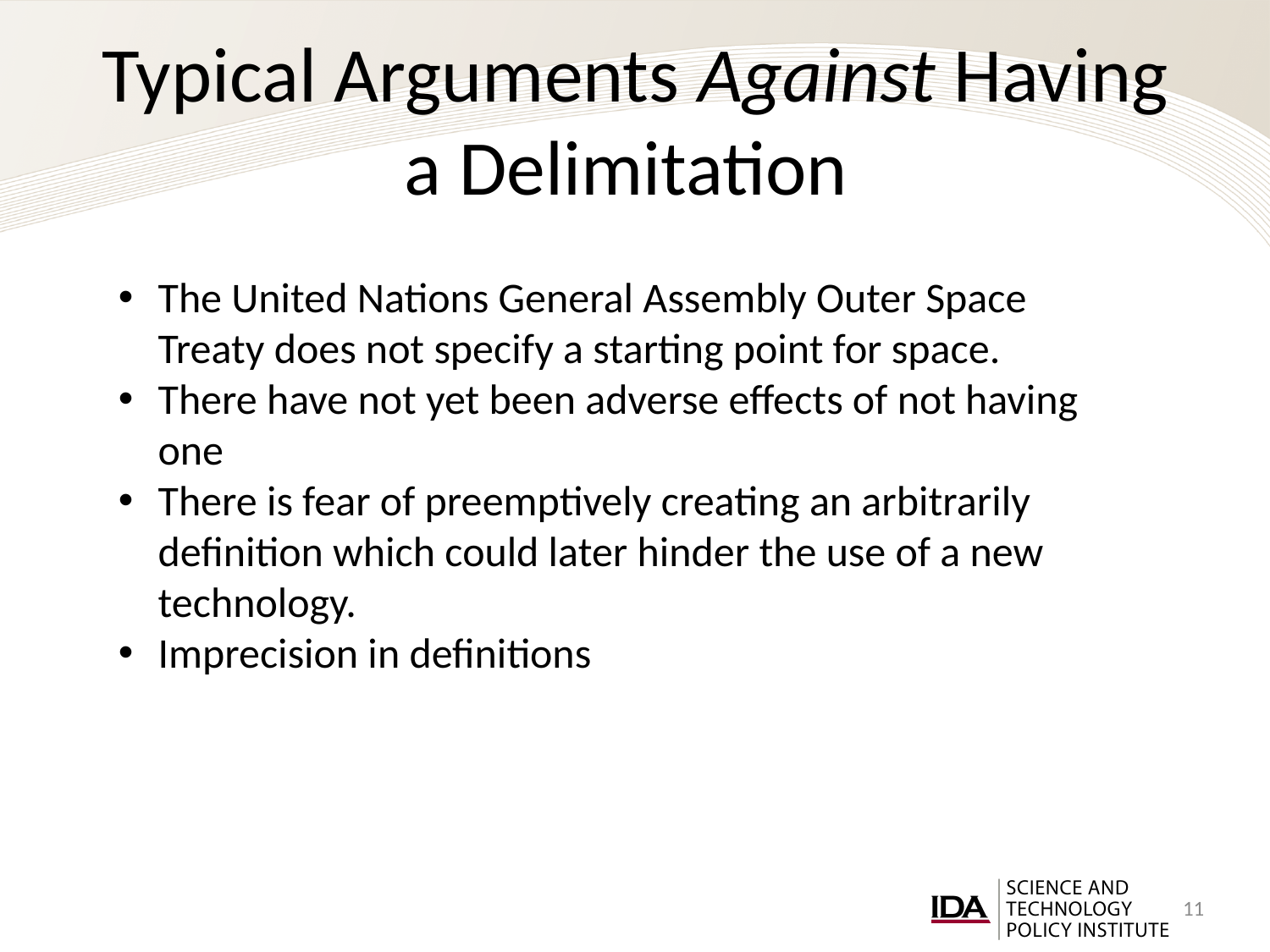

# Typical Arguments Against Having a Delimitation
The United Nations General Assembly Outer Space Treaty does not specify a starting point for space.
There have not yet been adverse effects of not having one
There is fear of preemptively creating an arbitrarily definition which could later hinder the use of a new technology.
Imprecision in definitions

11